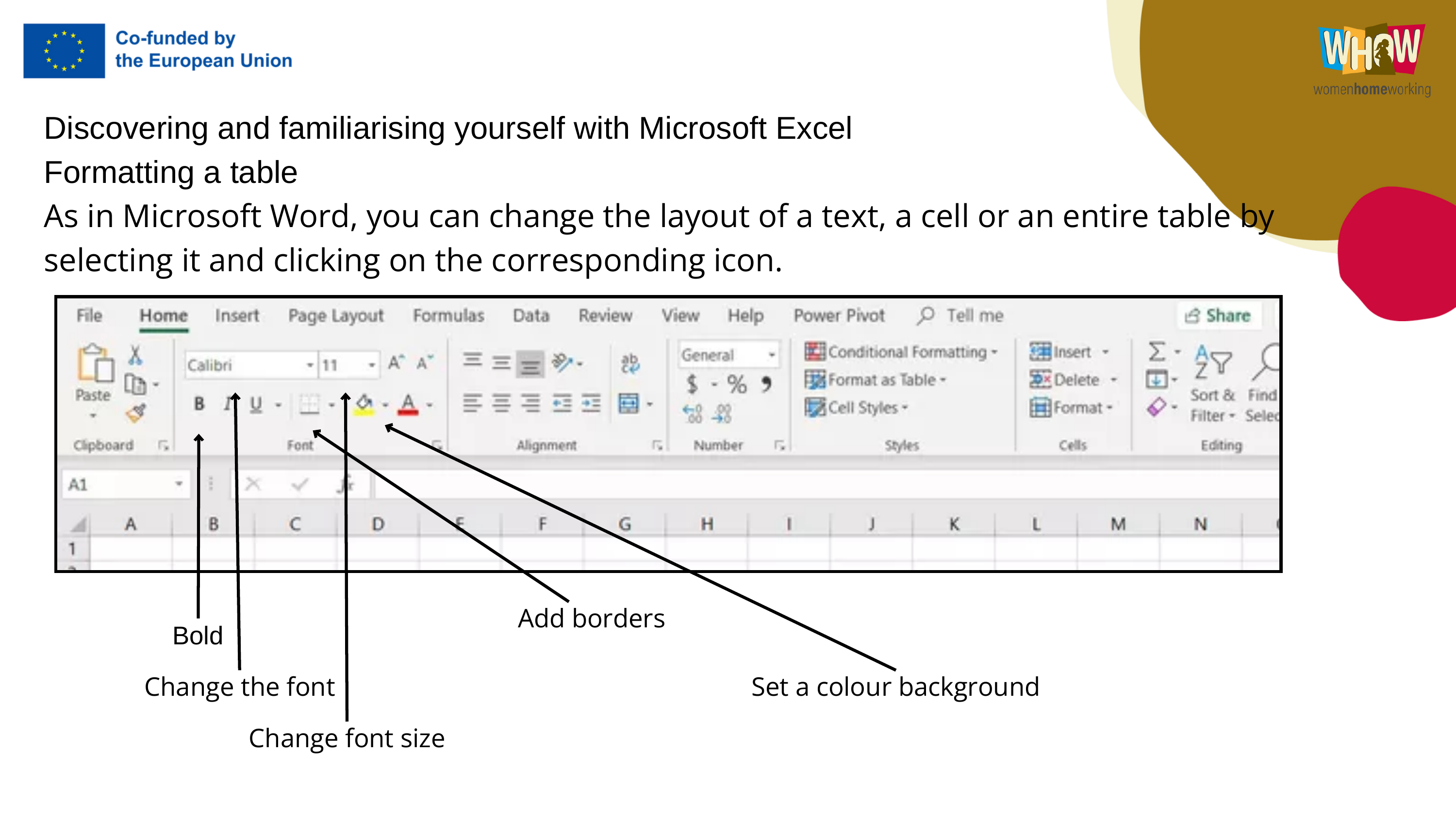

Discovering and familiarising yourself with Microsoft Excel
Formatting a table
As in Microsoft Word, you can change the layout of a text, a cell or an entire table by selecting it and clicking on the corresponding icon.

Add borders
Bold
Change the font
Set a colour background
Change font size